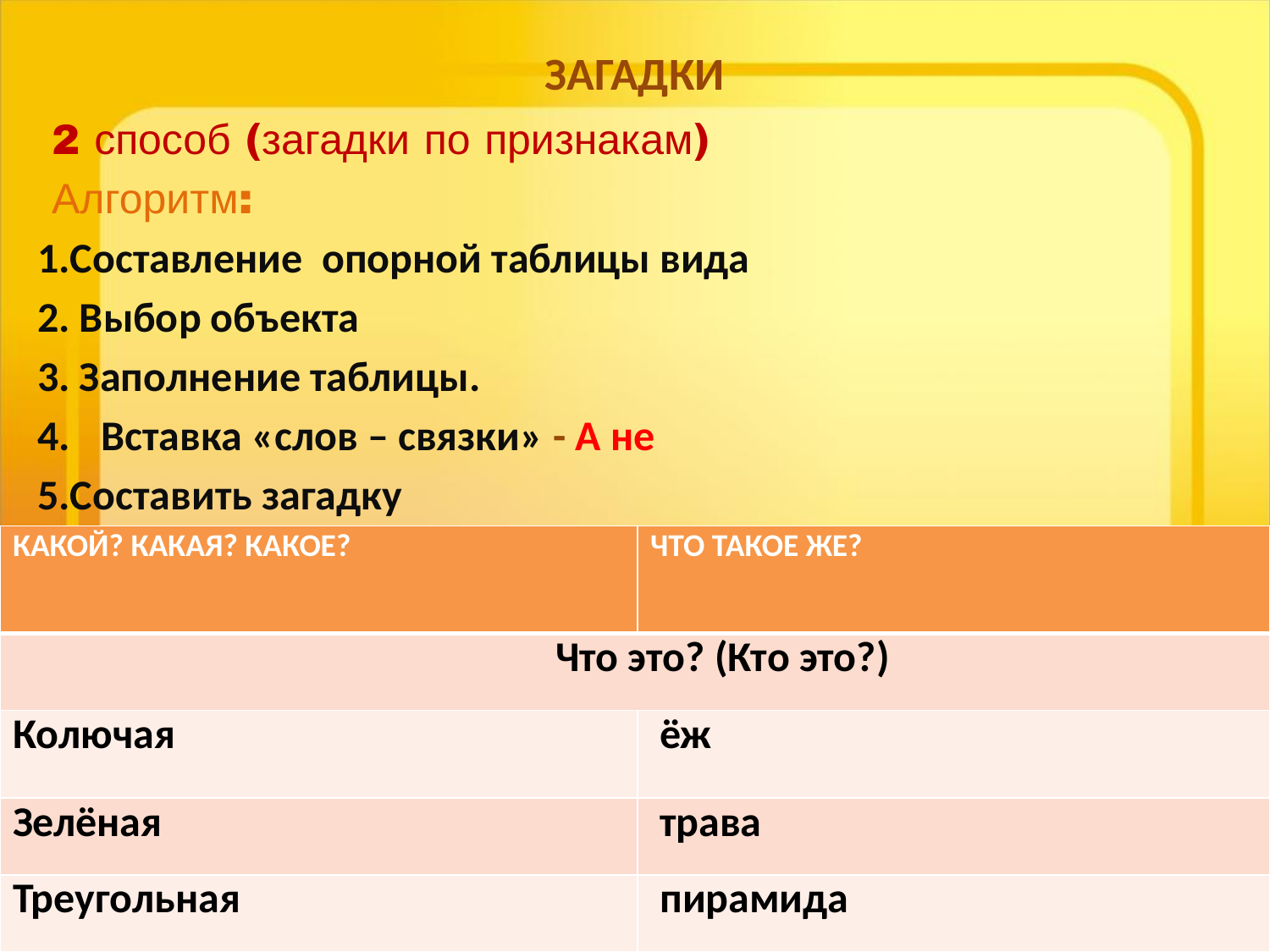

# ЗАГАДКИ
 2 способ (загадки по признакам)
 Алгоритм:
1.Составление  опорной таблицы вида
2. Выбор объекта
3. Заполнение таблицы.
Вставка «слов – связки» - А не
5.Составить загадку

| КАКОЙ? КАКАЯ? КАКОЕ? | ЧТО ТАКОЕ ЖЕ? |
| --- | --- |
| Что это? (Кто это?) |  |
| Колючая | ёж |
| Зелёная | трава |
| Треугольная | пирамида |